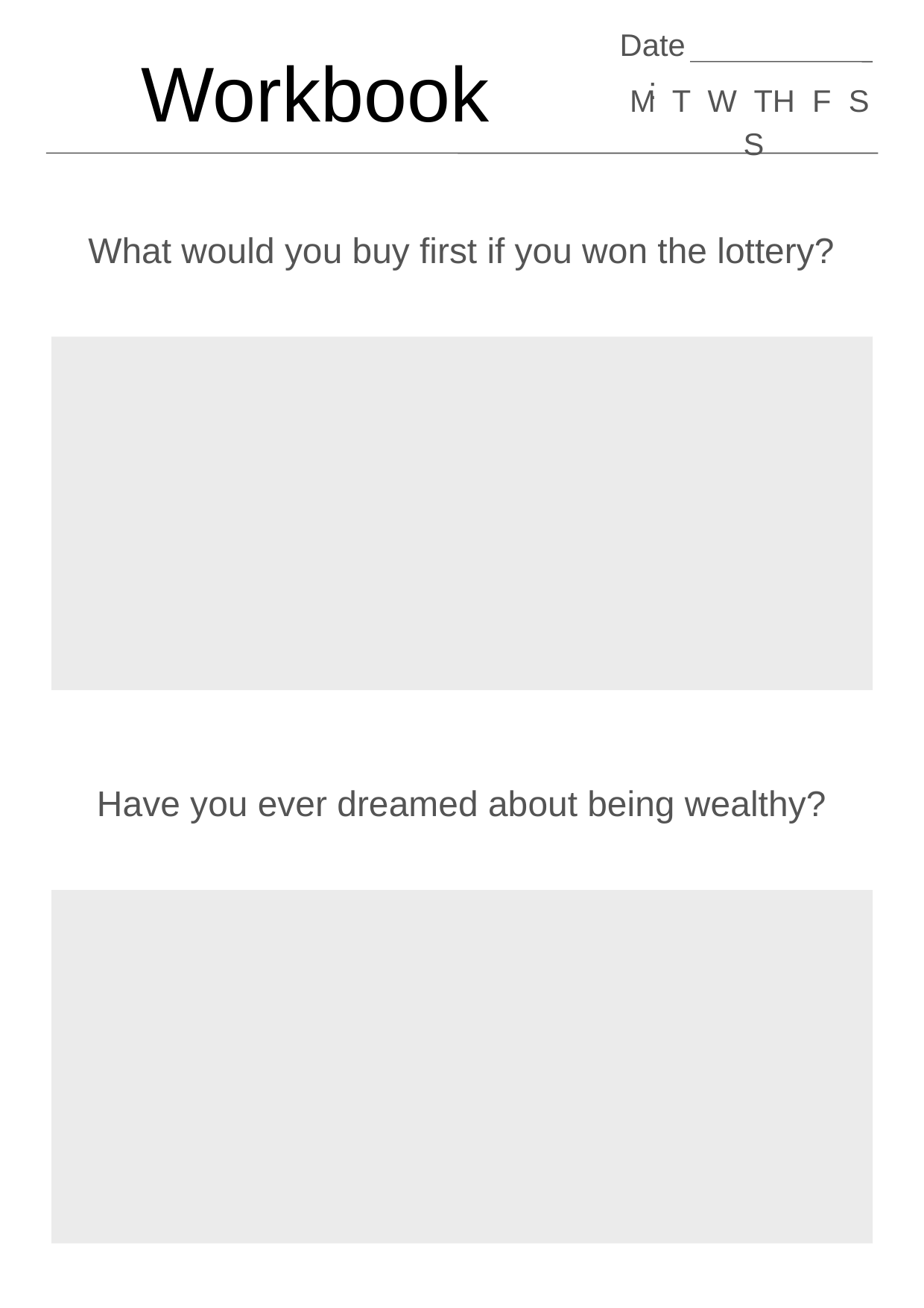

Date:
Workbook

M  T  W  TH  F  S  S

What would you buy first if you won the lottery?

Have you ever dreamed about being wealthy?